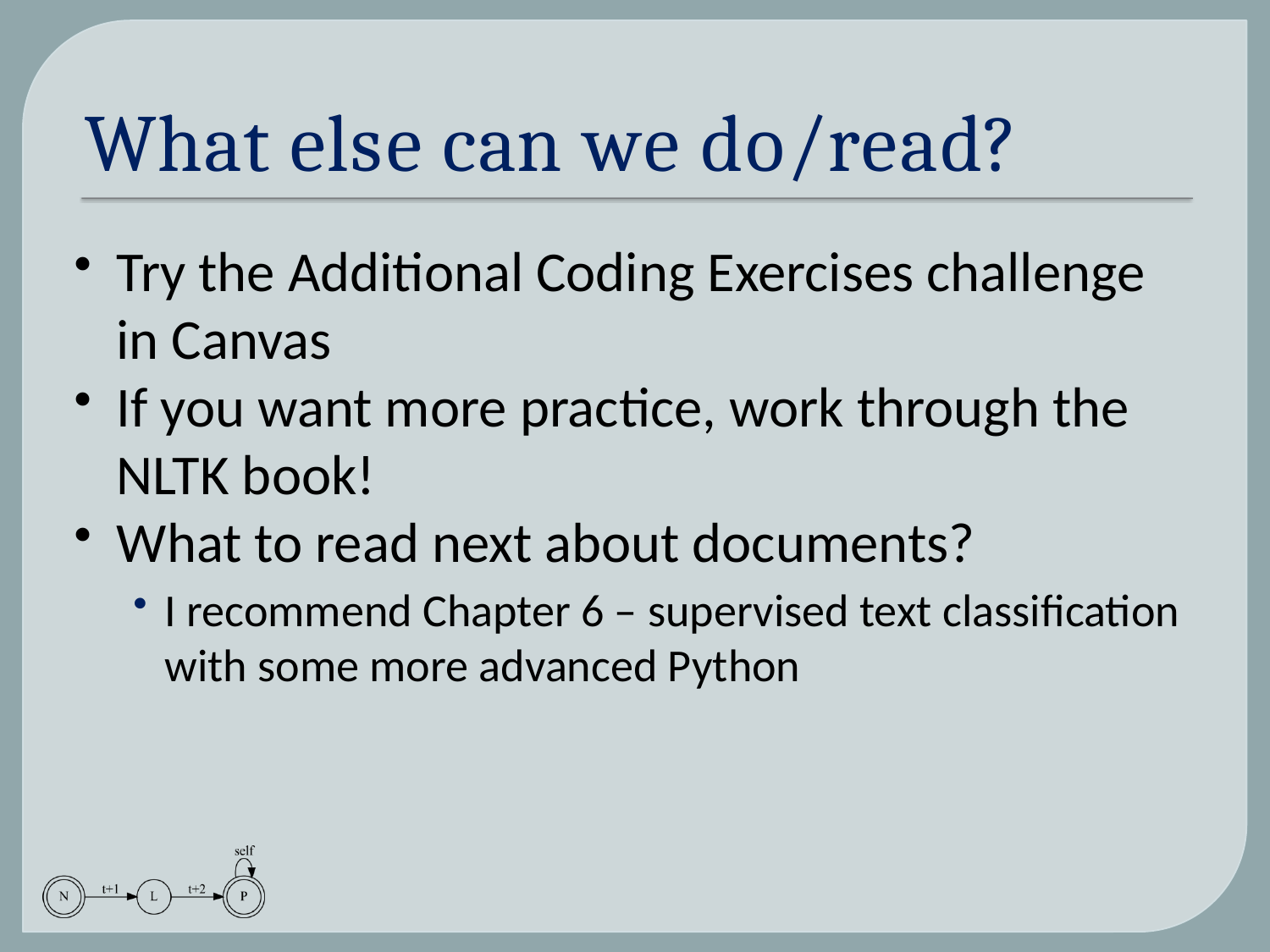

# What else can we do/read?
Try the Additional Coding Exercises challenge in Canvas
If you want more practice, work through the NLTK book!
What to read next about documents?
I recommend Chapter 6 – supervised text classification with some more advanced Python